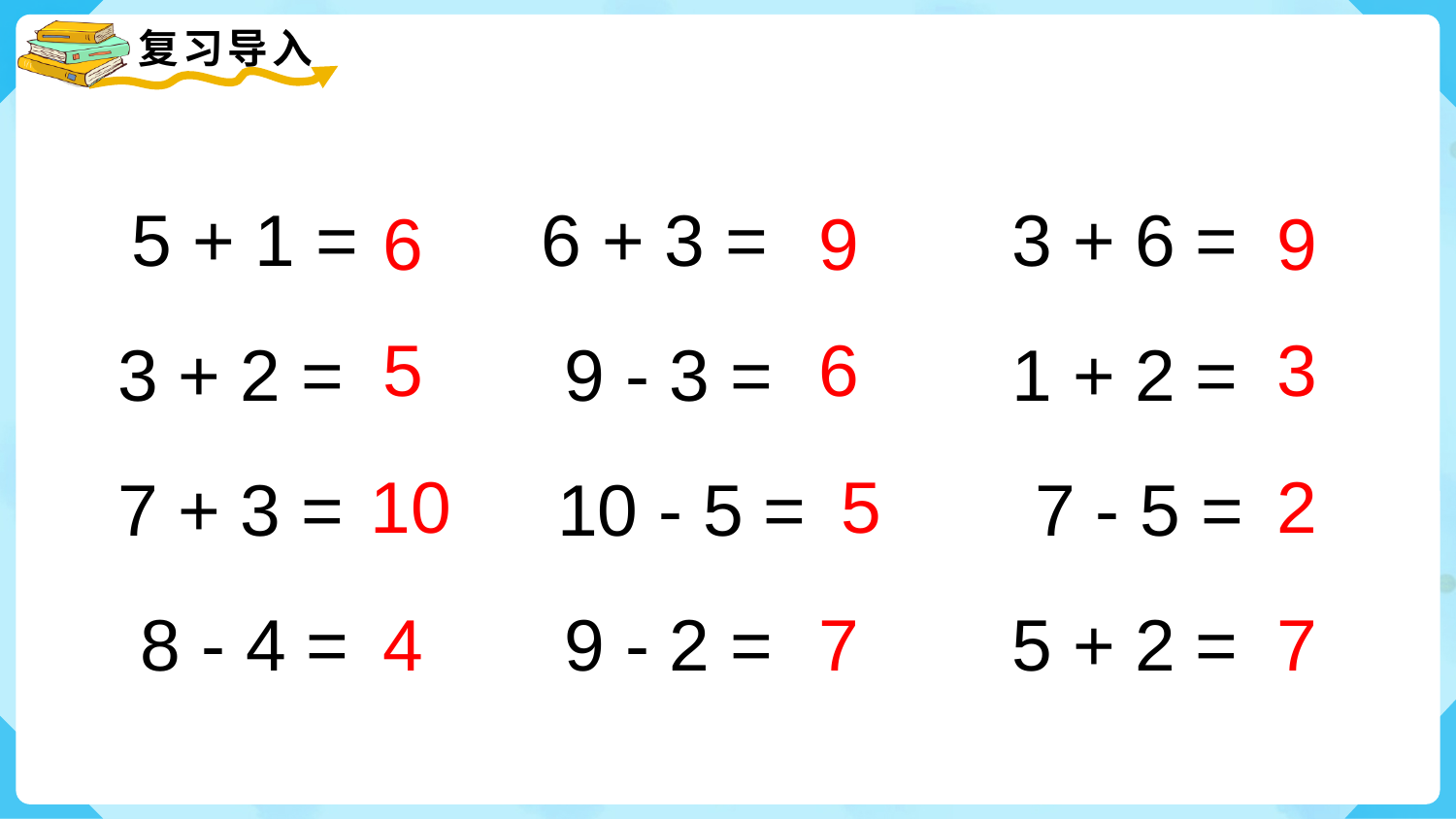

5 + 1 =
3 + 2 =
7 + 3 =
8 - 4 =
6 + 3 =
9 - 3 =
10 - 5 =
9 - 2 =
3 + 6 =
1 + 2 =
7 - 5 =
5 + 2 =
6
9
9
5
6
3
10
5
2
4
7
7